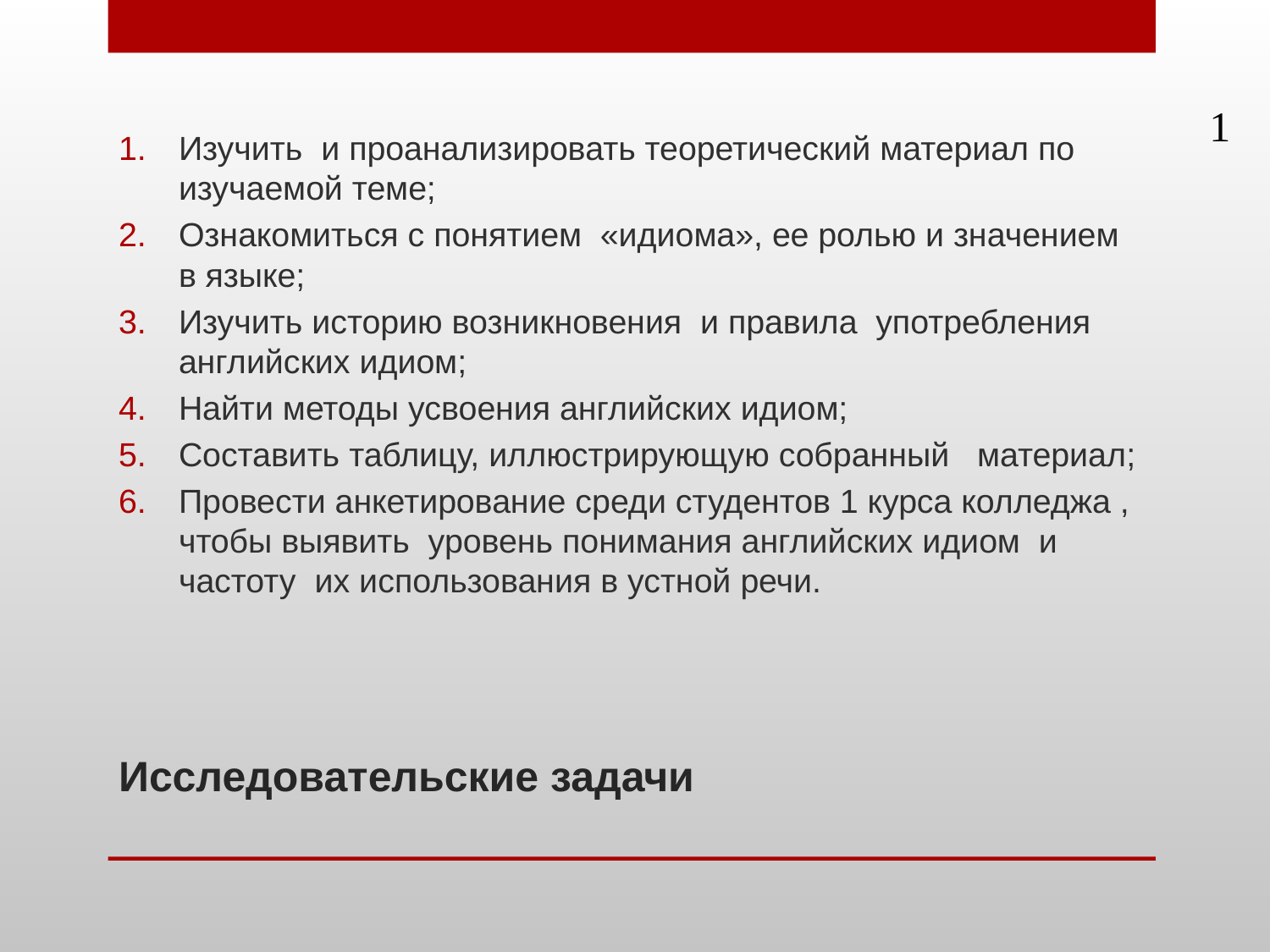

1

Изучить  и проанализировать теоретический материал по изучаемой теме;
Ознакомиться с понятием  «идиома», ее ролью и значением  в языке;
Изучить историю возникновения  и правила  употребления английских идиом;
Найти методы усвоения английских идиом;
Составить таблицу, иллюстрирующую собранный   материал;
Провести анкетирование среди студентов 1 курса колледжа , чтобы выявить  уровень понимания английских идиом  и частоту  их использования в устной речи.

# Исследовательские задачи